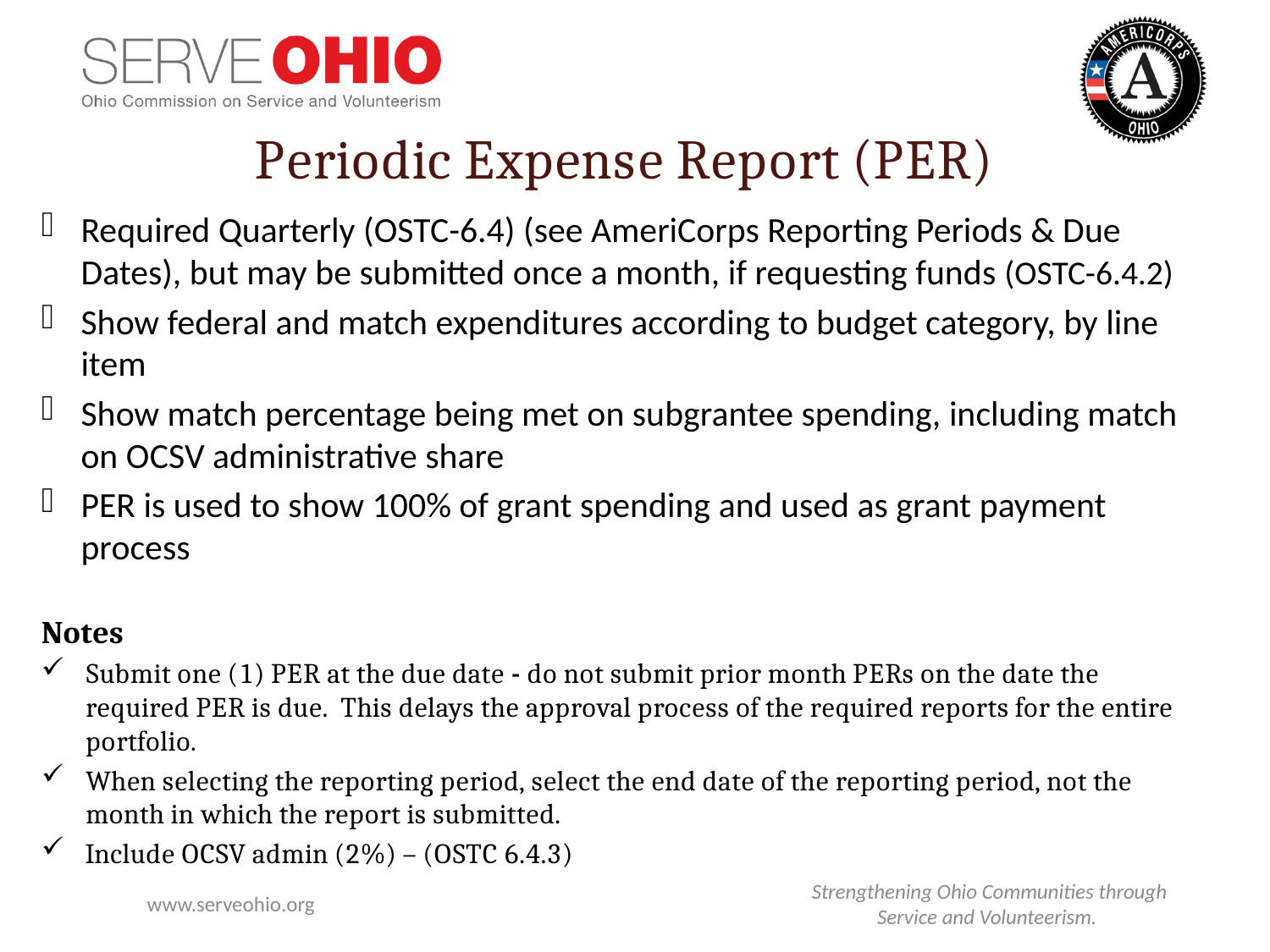

Periodic Expense Report (PER)
Required Quarterly (OSTC-6.4) (see AmeriCorps Reporting Periods & Due Dates), but may be submitted once a month, if requesting funds (OSTC-6.4.2)
Show federal and match expenditures according to budget category, by line item
Show match percentage being met on subgrantee spending, including match on OCSV administrative share
PER is used to show 100% of grant spending and used as grant payment process
Notes
Submit one (1) PER at the due date - do not submit prior month PERs on the date the required PER is due.  This delays the approval process of the required reports for the entire portfolio.
When selecting the reporting period, select the end date of the reporting period, not the month in which the report is submitted.
Include OCSV admin (2%) – (OSTC 6.4.3)

www.serveohio.org
Strengthening Ohio Communities through Service and Volunteerism.